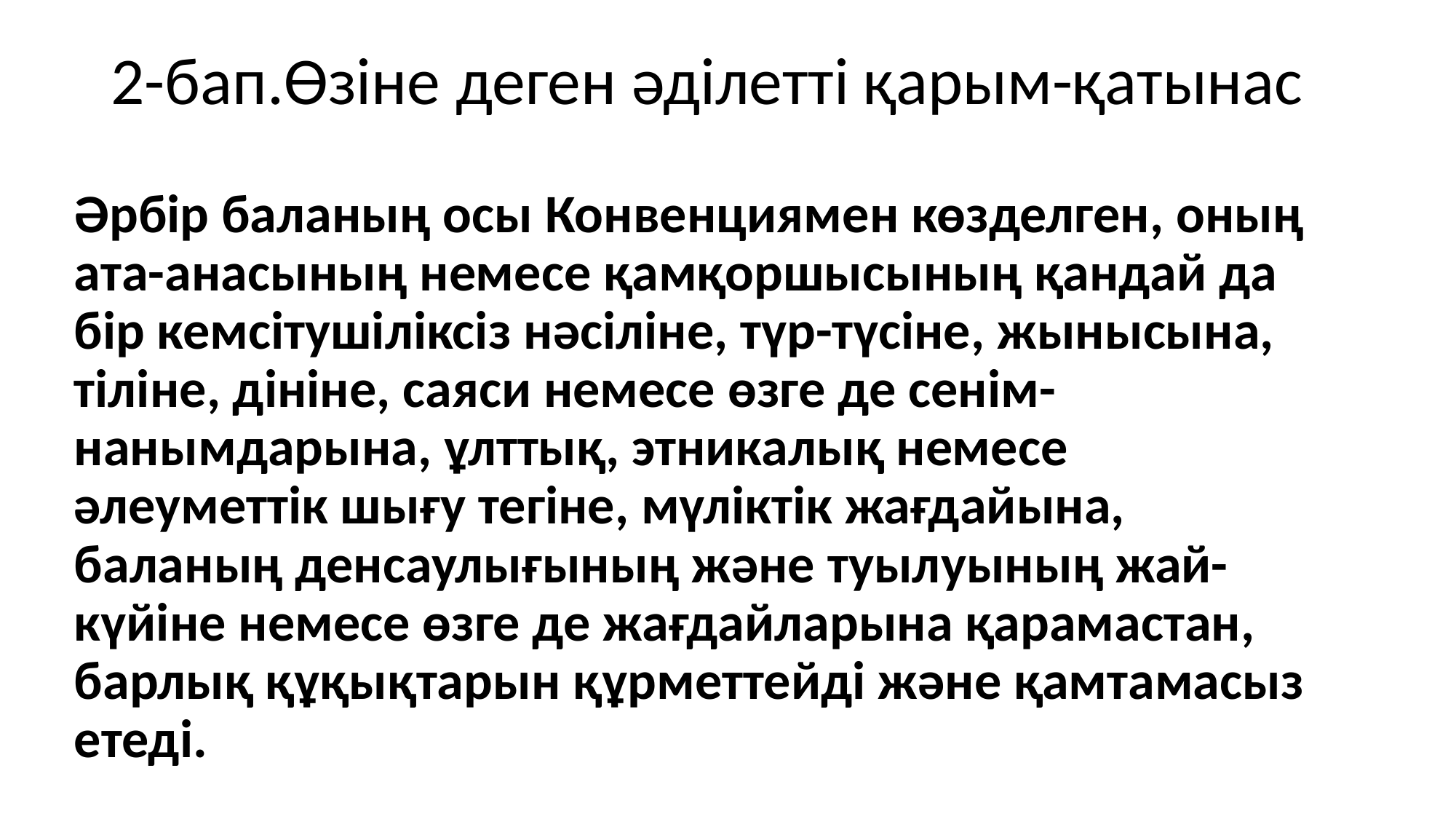

# 2-бап.Өзіне деген әділетті қарым-қатынас
Әрбір баланың осы Конвенциямен көзделген, оның ата-анасының немесе қамқоршысының қандай да бір кемсітушіліксіз нәсіліне, түр-түсіне, жынысына, тіліне, дініне, саяси немесе өзге де сенім-нанымдарына, ұлттық, этникалық немесе әлеуметтік шығу тегіне, мүліктік жағдайына, баланың денсаулығының және туылуының жай-күйіне немесе өзге де жағдайларына қарамастан, барлық құқықтарын құрметтейді және қамтамасыз етеді.